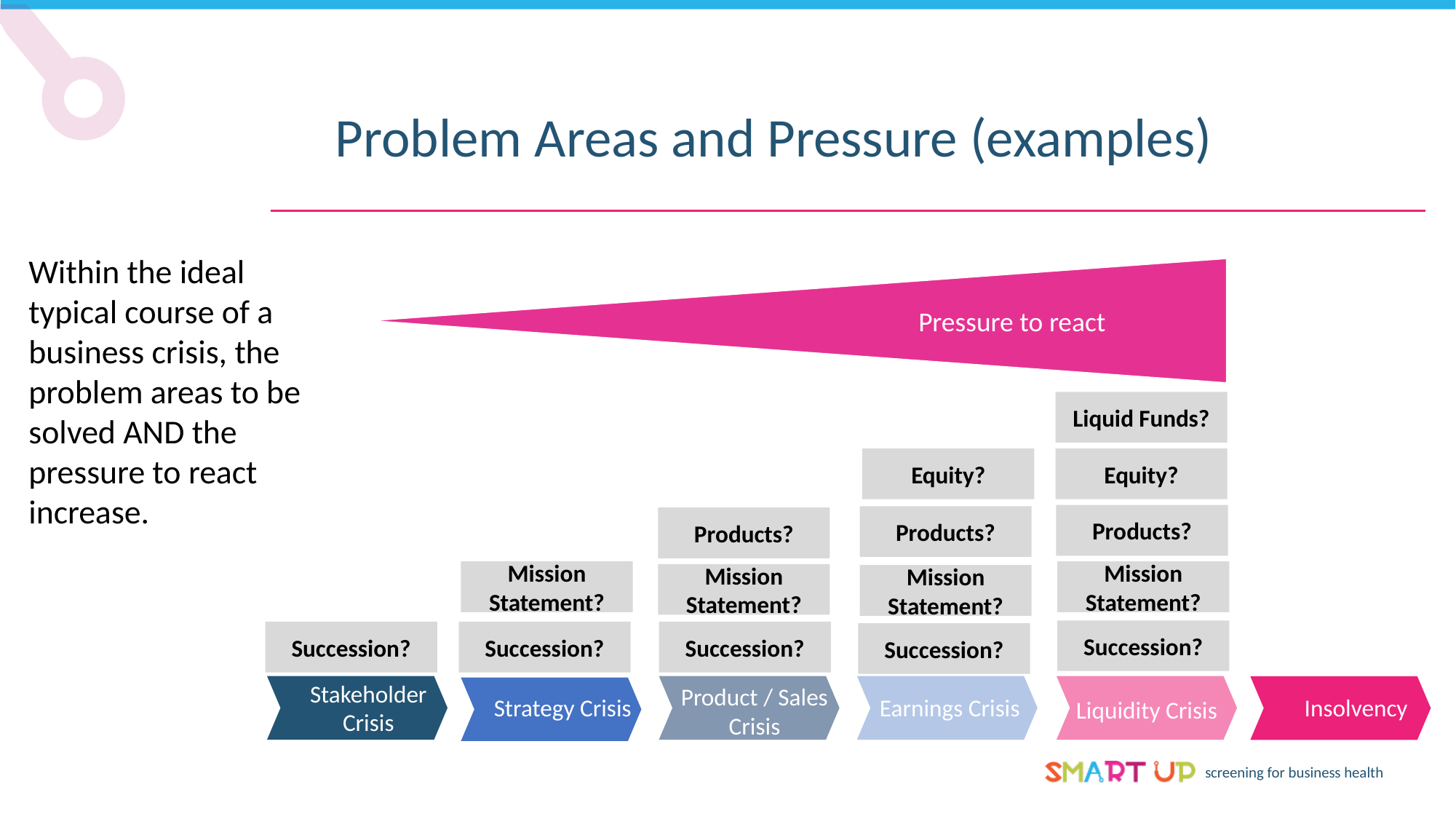

Pressure to react
Problem Areas and Pressure (examples)
Within the ideal typical course of a business crisis, the problem areas to be solved AND the pressure to react increase.
Liquid Funds?
Equity?
Equity?
Products?
Products?
Products?
Mission Statement?
Mission Statement?
Mission Statement?
Mission Statement?
Succession?
Succession?
Succession?
Succession?
Succession?
Stakeholder
Crisis
Earnings Crisis
Liquidity Crisis
Product / Sales Crisis

Insolvency
Strategy Crisis